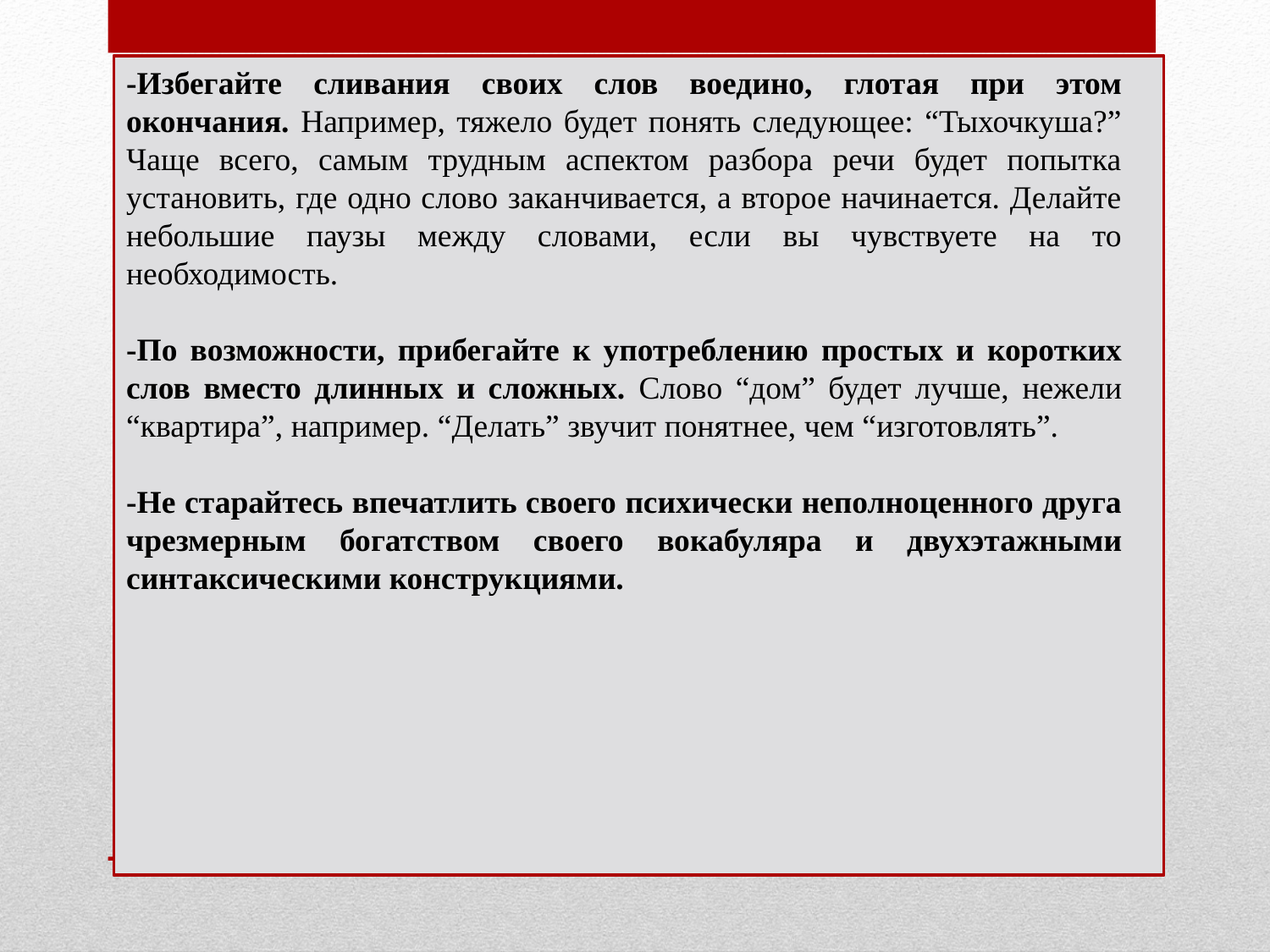

-Избегайте сливания своих слов воедино, глотая при этом окончания. Например, тяжело будет понять следующее: “Тыхочкуша?” Чаще всего, самым трудным аспектом разбора речи будет попытка установить, где одно слово заканчивается, а второе начинается. Делайте небольшие паузы между словами, если вы чувствуете на то необходимость.

-По возможности, прибегайте к употреблению простых и коротких слов вместо длинных и сложных. Слово “дом” будет лучше, нежели “квартира”, например. “Делать” звучит понятнее, чем “изготовлять”.

-Не старайтесь впечатлить своего психически неполноценного друга чрезмерным богатством своего вокабуляра и двухэтажными синтаксическими конструкциями.